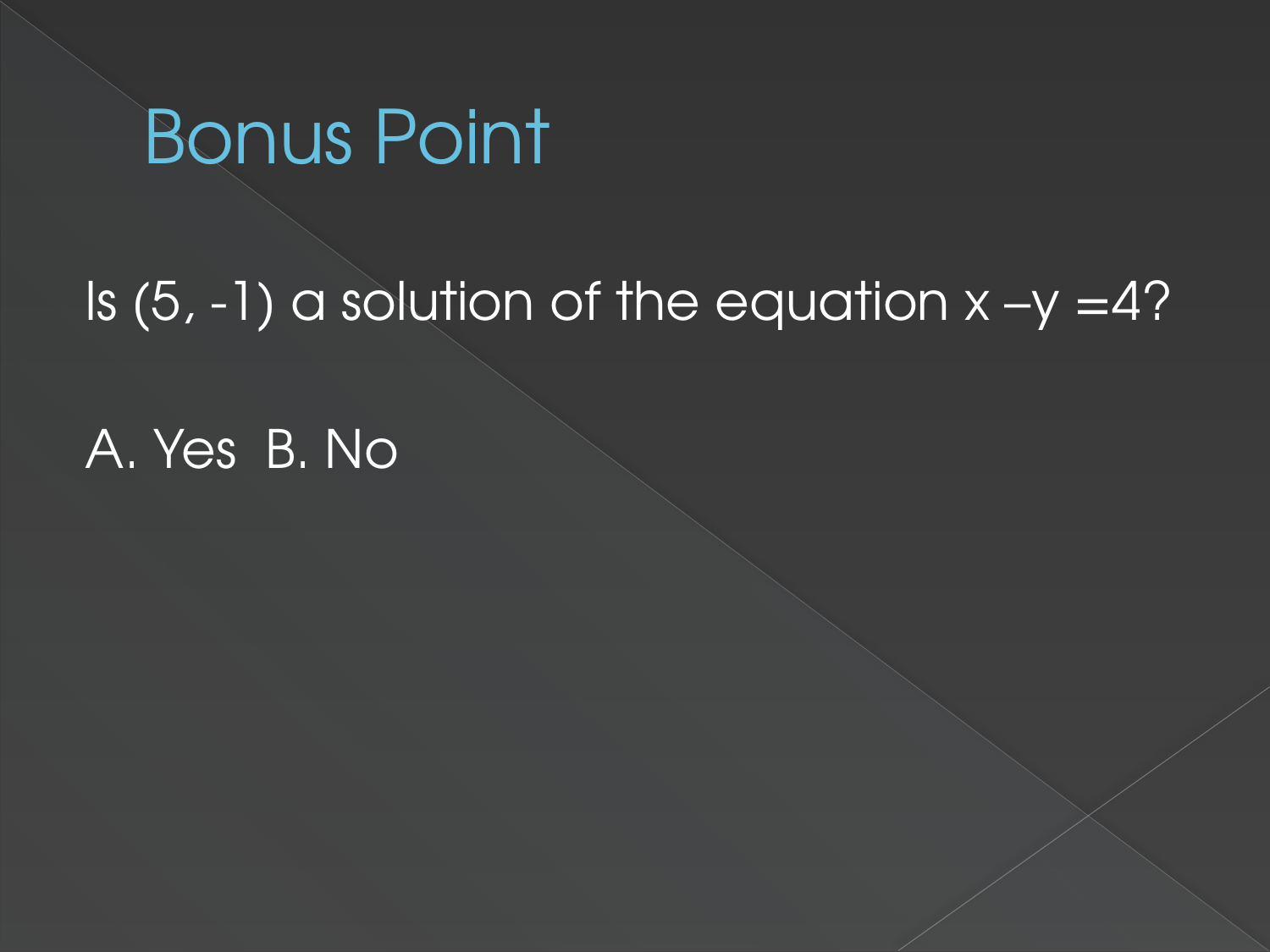

# Bonus Point
Is (5, -1) a solution of the equation x –y =4?

A. Yes	B. No